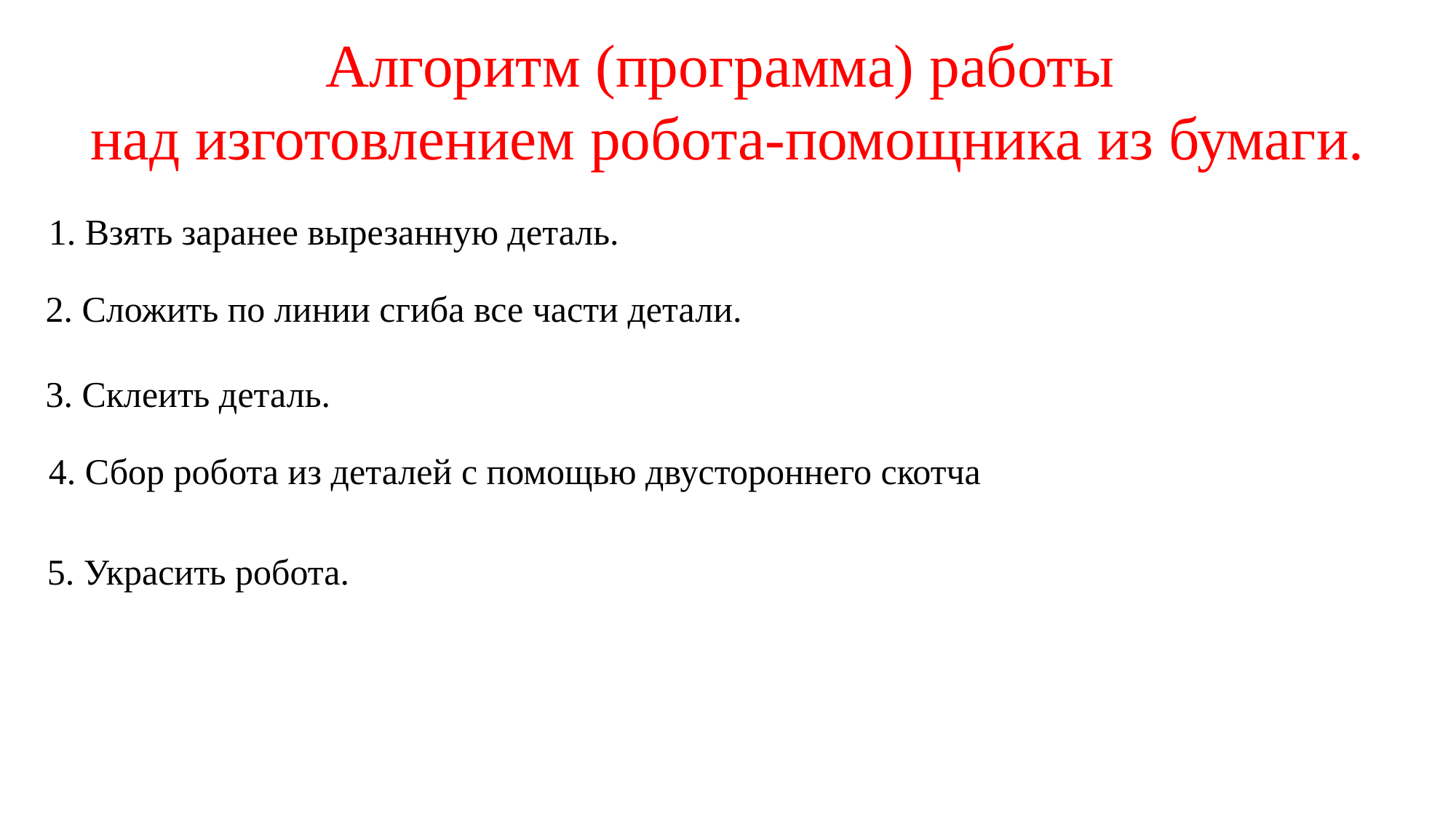

Алгоритм (программа) работы
над изготовлением робота-помощника из бумаги.
1. Взять заранее вырезанную деталь.
2. Сложить по линии сгиба все части детали.
3. Склеить деталь.
4. Сбор робота из деталей с помощью двустороннего скотча
5. Украсить робота.